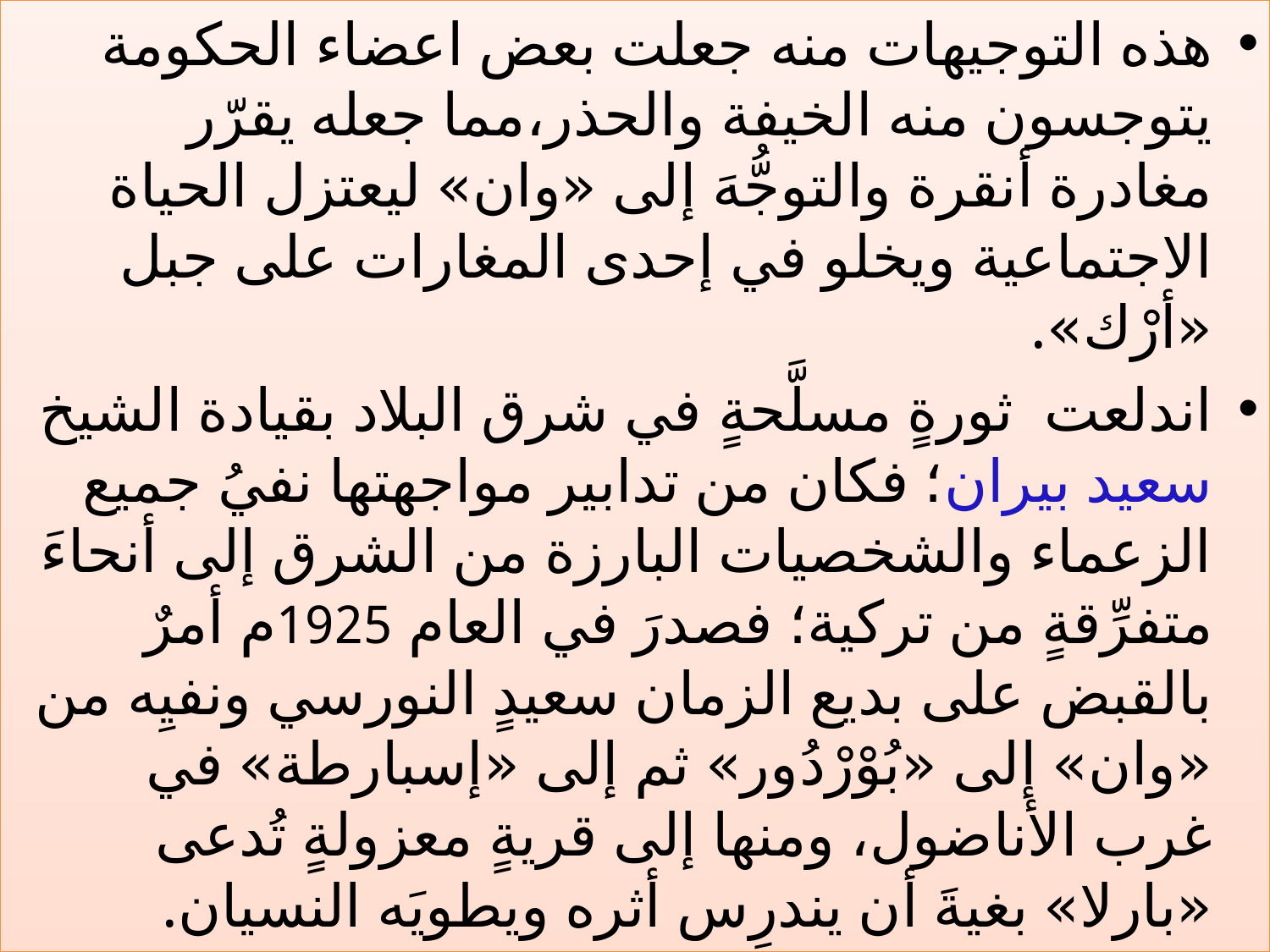

هذه التوجيهات منه جعلت بعض اعضاء الحكومة يتوجسون منه الخيفة والحذر،مما جعله يقرّر مغادرة أنقرة والتوجُّهَ إلى «وان» ليعتزل الحياة الاجتماعية ويخلو في إحدى المغارات على جبل «أرْك».
اندلعت  ثورةٍ مسلَّحةٍ في شرق البلاد بقيادة الشيخ سعيد بيران؛ فكان من تدابير مواجهتها نفيُ جميع الزعماء والشخصيات البارزة من الشرق إلى أنحاءَ متفرِّقةٍ من تركية؛ فصدرَ في العام 1925م أمرٌ بالقبض على بديع الزمان سعيدٍ النورسي ونفيِه من «وان» إلى «بُوْرْدُور» ثم إلى «إسبارطة» في غرب الأناضول، ومنها إلى قريةٍ معزولةٍ تُدعى «بارلا» بغيةَ أن يندرِس أثره ويطويَه النسيان.